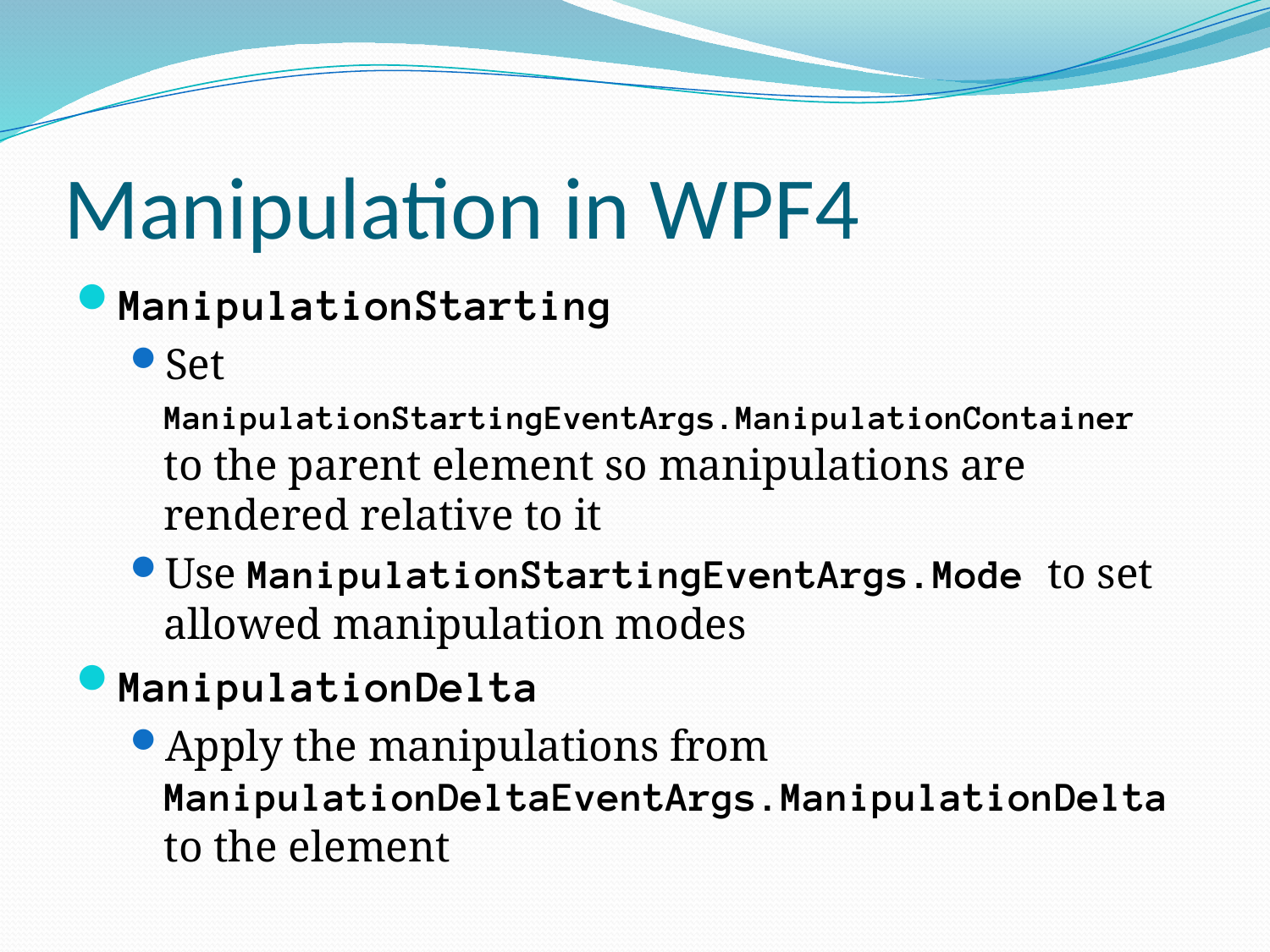

# Manipulation in WPF4
ManipulationStarting
Set ManipulationStartingEventArgs.ManipulationContainer to the parent element so manipulations are rendered relative to it
Use ManipulationStartingEventArgs.Mode to set allowed manipulation modes
ManipulationDelta
Apply the manipulations from ManipulationDeltaEventArgs.ManipulationDelta to the element